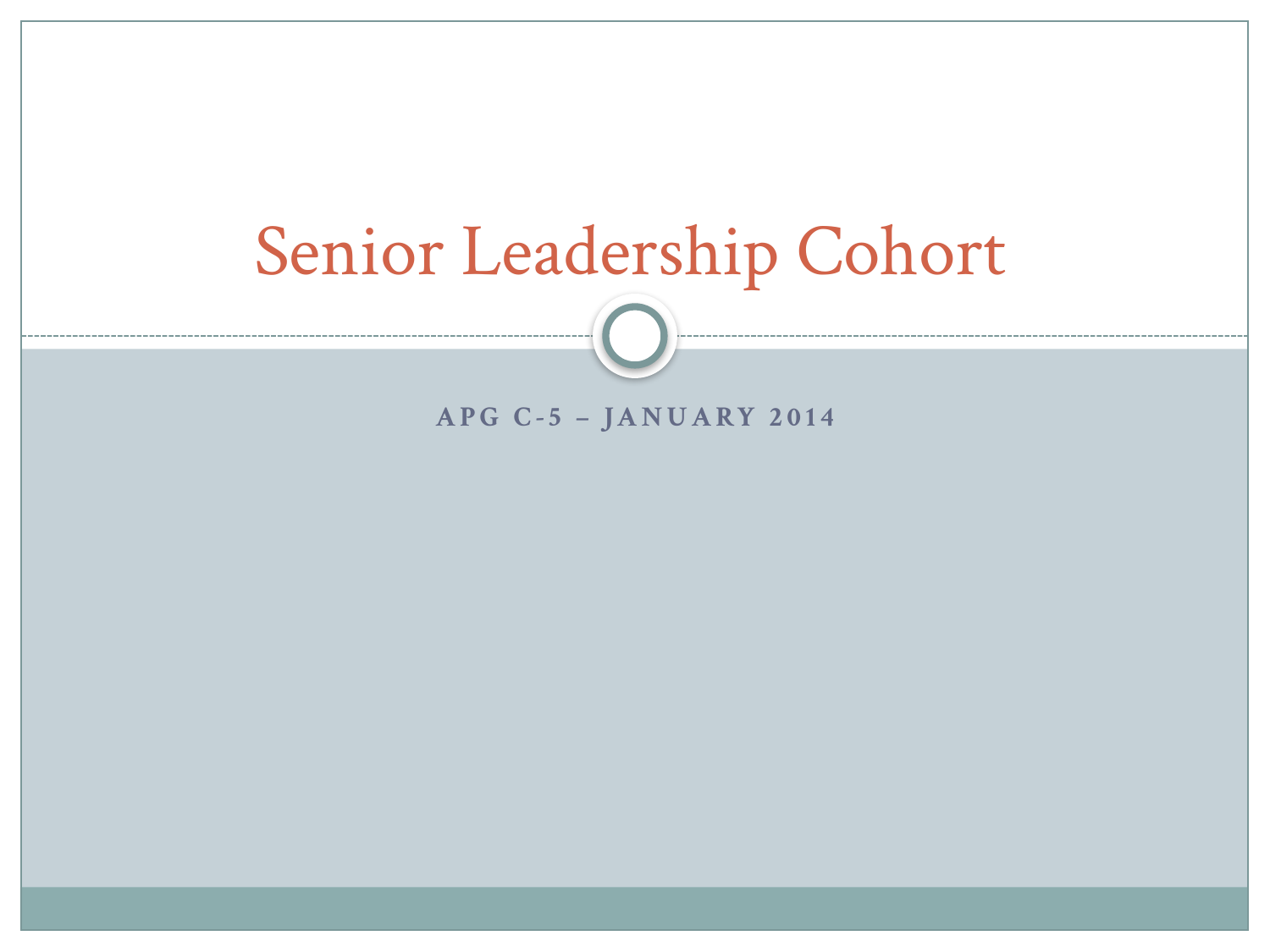

# Senior Leadership Cohort
APG C-5 – January 2014